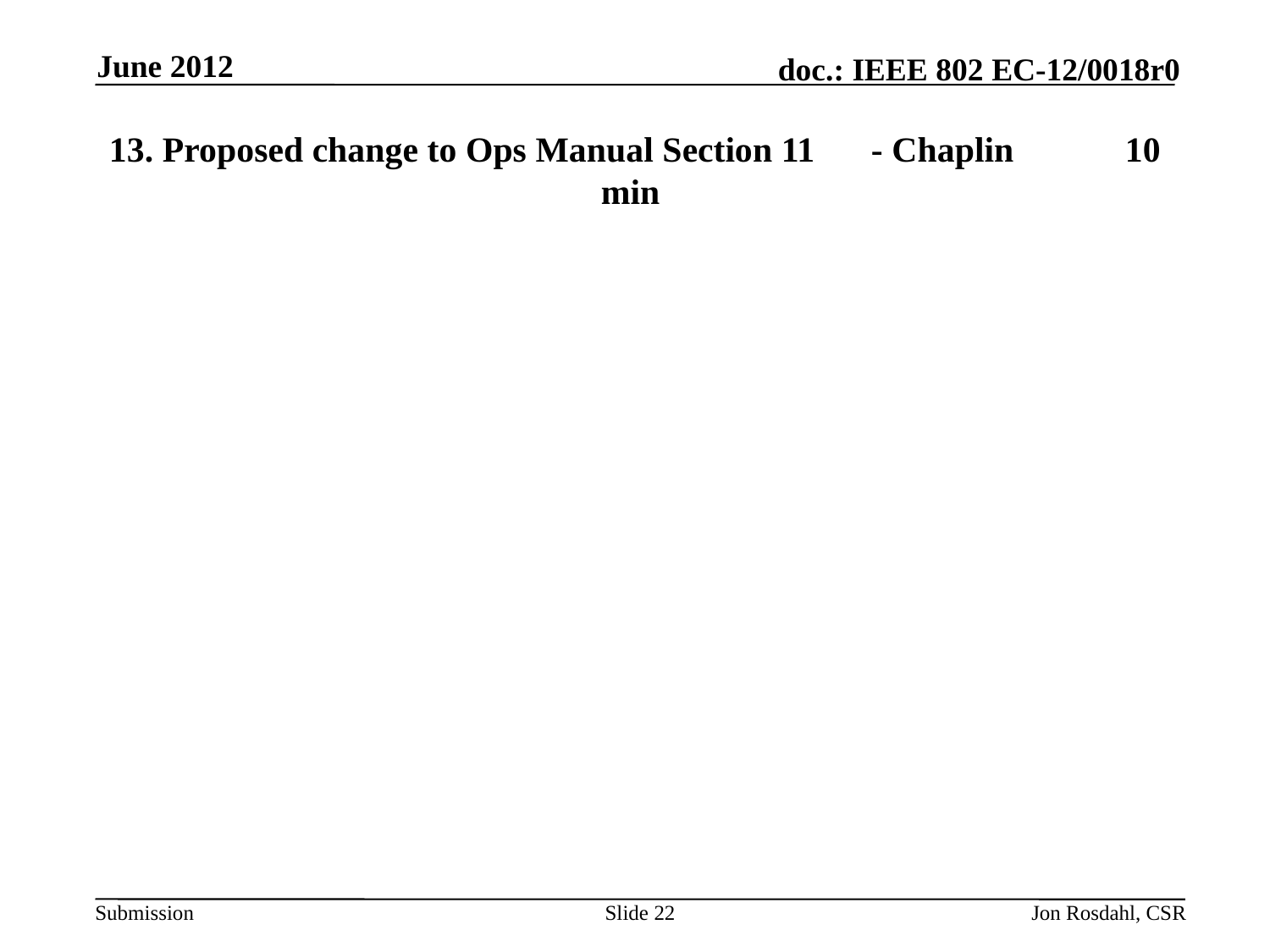

June 2012
# 13. Proposed change to Ops Manual Section 11     	- Chaplin	10 min

Slide 22
Jon Rosdahl, CSR